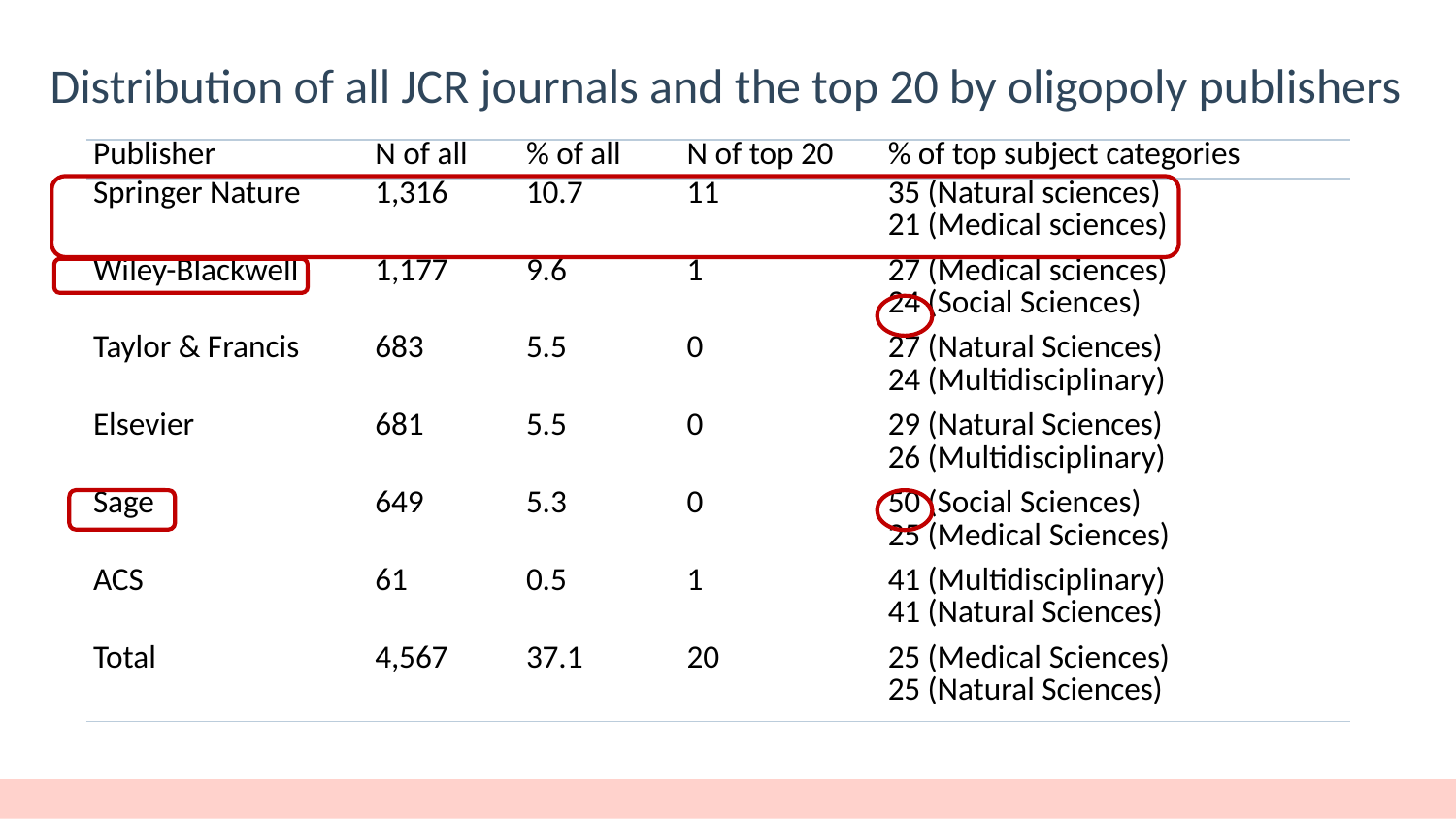

Distribution of all JCR journals and the top 20 by oligopoly publishers
| Publisher | N of all | % of all | N of top 20 | % of top subject categories |
| --- | --- | --- | --- | --- |
| Springer Nature | 1,316 | 10.7 | 11 | 35 (Natural sciences) 21 (Medical sciences) |
| Wiley-Blackwell | 1,177 | 9.6 | 1 | 27 (Medical sciences) 24 (Social Sciences) |
| Taylor & Francis | 683 | 5.5 | 0 | 27 (Natural Sciences) 24 (Multidisciplinary) |
| Elsevier | 681 | 5.5 | 0 | 29 (Natural Sciences) 26 (Multidisciplinary) |
| Sage | 649 | 5.3 | 0 | 50 (Social Sciences) 25 (Medical Sciences) |
| ACS | 61 | 0.5 | 1 | 41 (Multidisciplinary) 41 (Natural Sciences) |
| Total | 4,567 | 37.1 | 20 | 25 (Medical Sciences) 25 (Natural Sciences) |